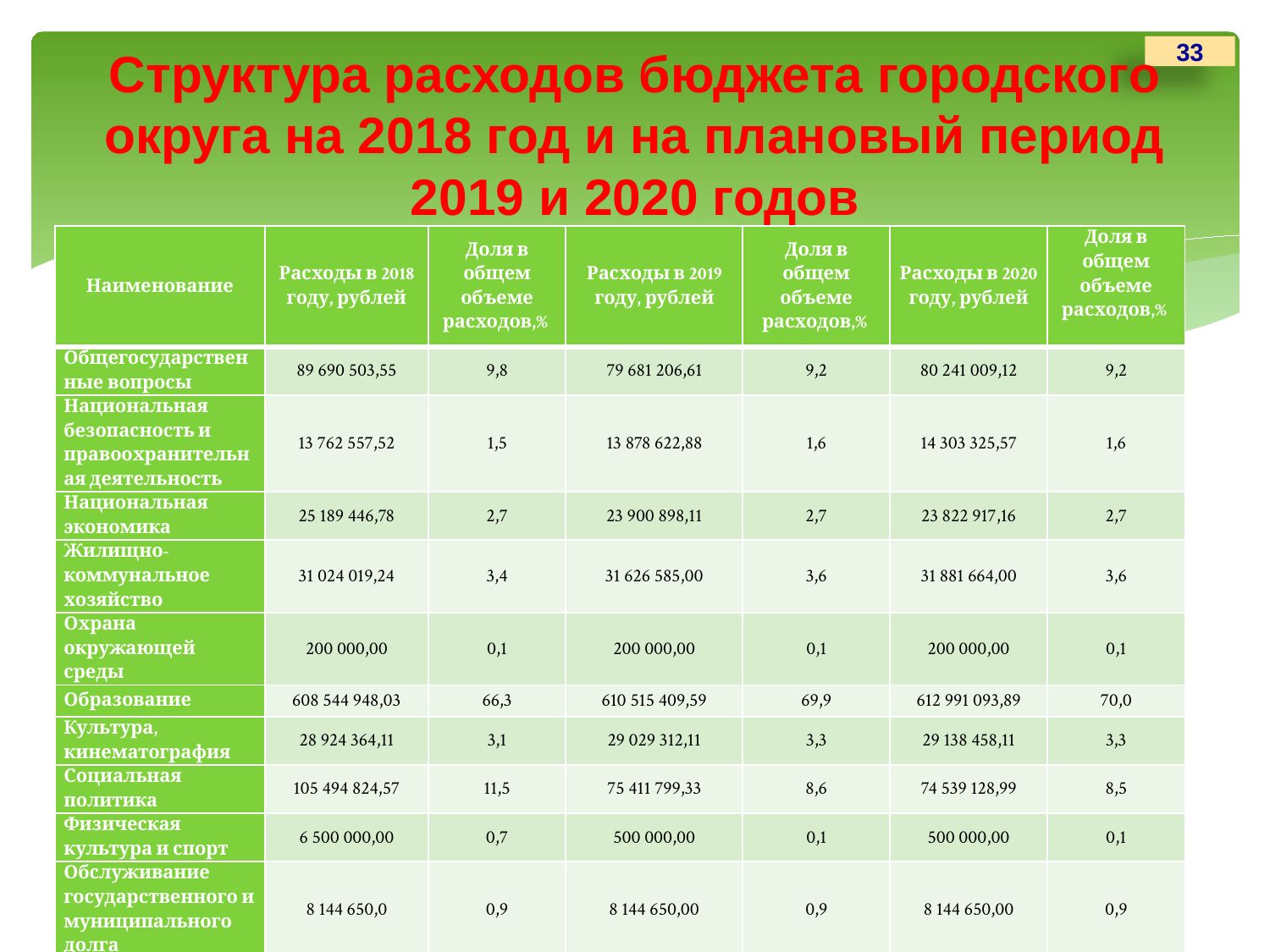

33
# Структура расходов бюджета городского округа на 2018 год и на плановый период 2019 и 2020 годов
| Наименование | Расходы в 2018 году, рублей | Доля в общем объеме расходов,% | Расходы в 2019 году, рублей | Доля в общем объеме расходов,% | Расходы в 2020 году, рублей | Доля в общем объеме расходов,% |
| --- | --- | --- | --- | --- | --- | --- |
| Общегосударственные вопросы | 89 690 503,55 | 9,8 | 79 681 206,61 | 9,2 | 80 241 009,12 | 9,2 |
| Национальная безопасность и правоохранительная деятельность | 13 762 557,52 | 1,5 | 13 878 622,88 | 1,6 | 14 303 325,57 | 1,6 |
| Национальная экономика | 25 189 446,78 | 2,7 | 23 900 898,11 | 2,7 | 23 822 917,16 | 2,7 |
| Жилищно-коммунальное хозяйство | 31 024 019,24 | 3,4 | 31 626 585,00 | 3,6 | 31 881 664,00 | 3,6 |
| Охрана окружающей среды | 200 000,00 | 0,1 | 200 000,00 | 0,1 | 200 000,00 | 0,1 |
| Образование | 608 544 948,03 | 66,3 | 610 515 409,59 | 69,9 | 612 991 093,89 | 70,0 |
| Культура, кинематография | 28 924 364,11 | 3,1 | 29 029 312,11 | 3,3 | 29 138 458,11 | 3,3 |
| Социальная политика | 105 494 824,57 | 11,5 | 75 411 799,33 | 8,6 | 74 539 128,99 | 8,5 |
| Физическая культура и спорт | 6 500 000,00 | 0,7 | 500 000,00 | 0,1 | 500 000,00 | 0,1 |
| Обслуживание государственного и муниципального долга | 8 144 650,0 | 0,9 | 8 144 650,00 | 0,9 | 8 144 650,00 | 0,9 |
| Итого: | 917 475 313,80 | 100,0 | 872 888 483,63 | 100,0 | 875 762 246,84 | 100,0 |